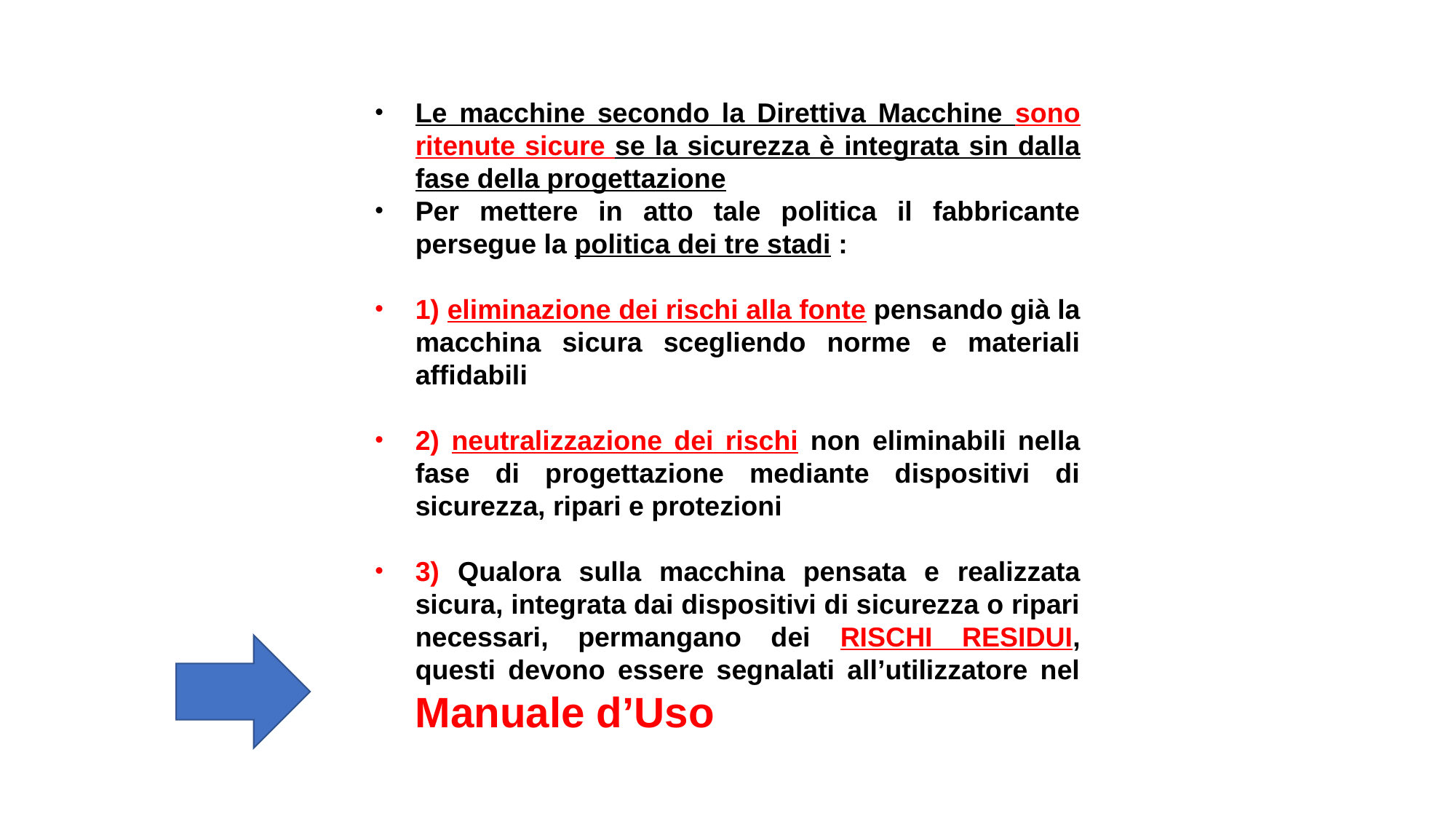

Le macchine secondo la Direttiva Macchine sono ritenute sicure se la sicurezza è integrata sin dalla fase della progettazione
Per mettere in atto tale politica il fabbricante persegue la politica dei tre stadi :

1) eliminazione dei rischi alla fonte pensando già la macchina sicura scegliendo norme e materiali affidabili

2) neutralizzazione dei rischi non eliminabili nella fase di progettazione mediante dispositivi di sicurezza, ripari e protezioni

3) Qualora sulla macchina pensata e realizzata sicura, integrata dai dispositivi di sicurezza o ripari necessari, permangano dei RISCHI RESIDUI, questi devono essere segnalati all’utilizzatore nel Manuale d’Uso